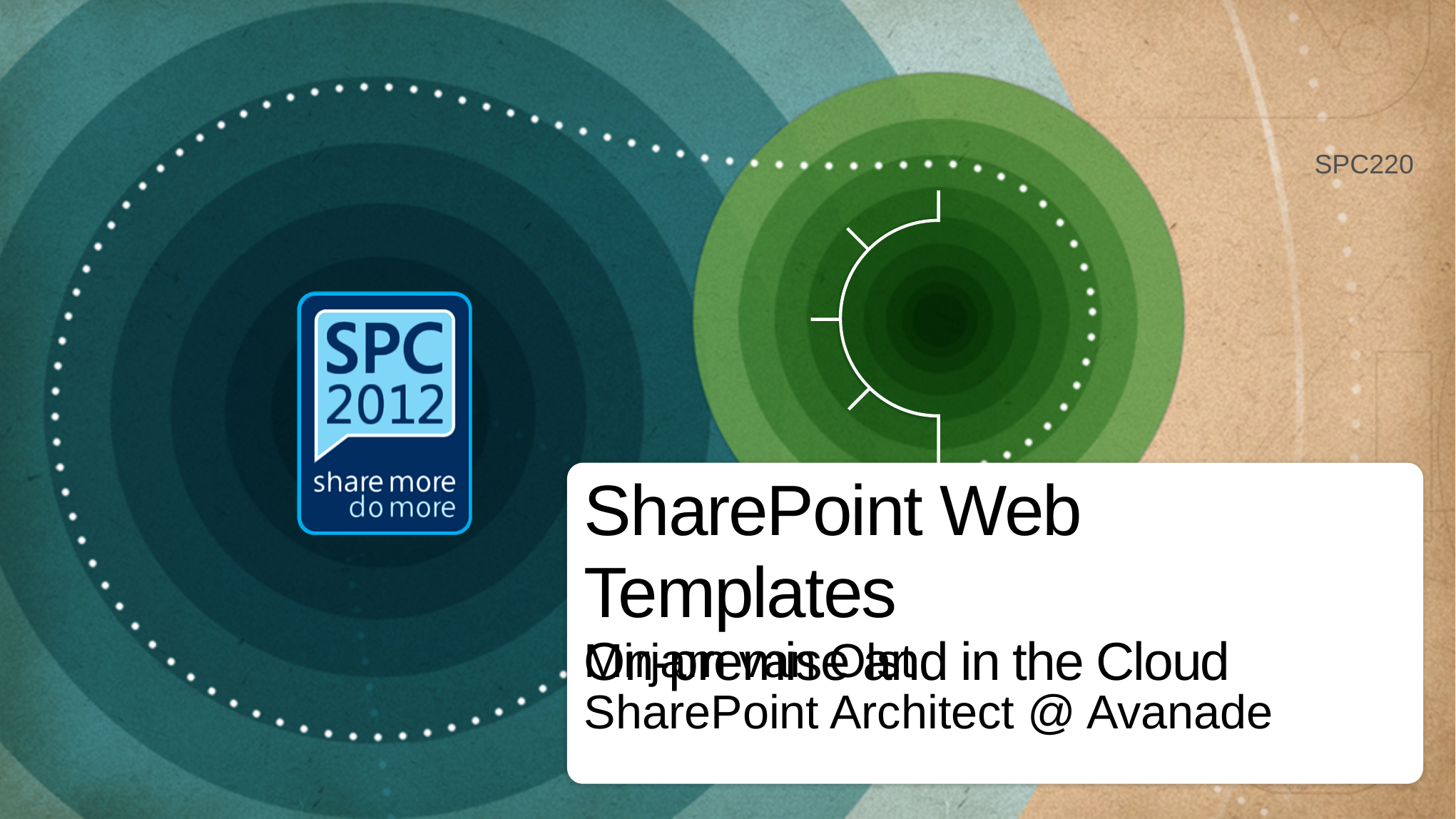

SPC220
# SharePoint Web Templates On-premise and in the Cloud
Mirjam van Olst
SharePoint Architect @ Avanade